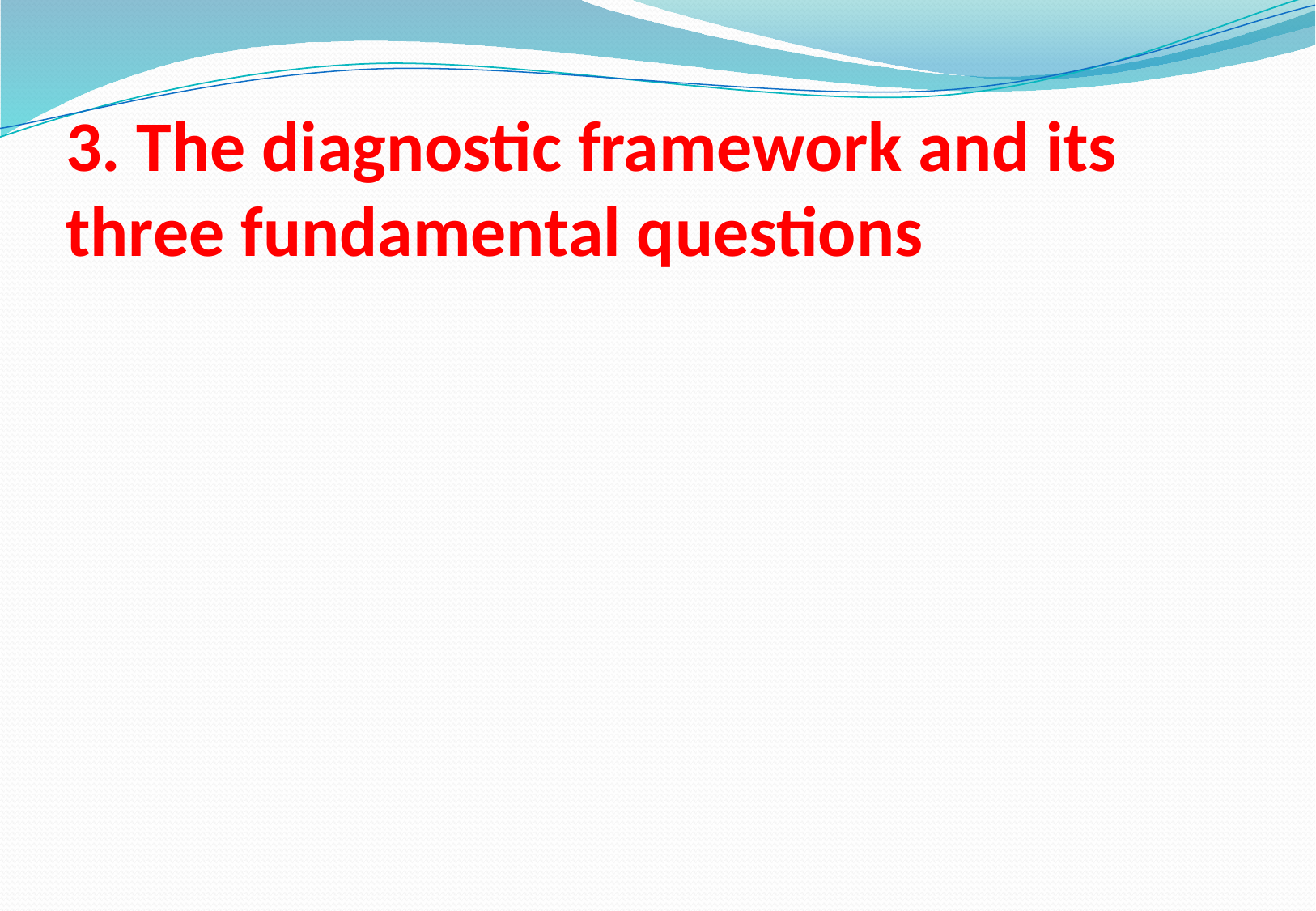

# 3. The diagnostic framework and its three fundamental questions